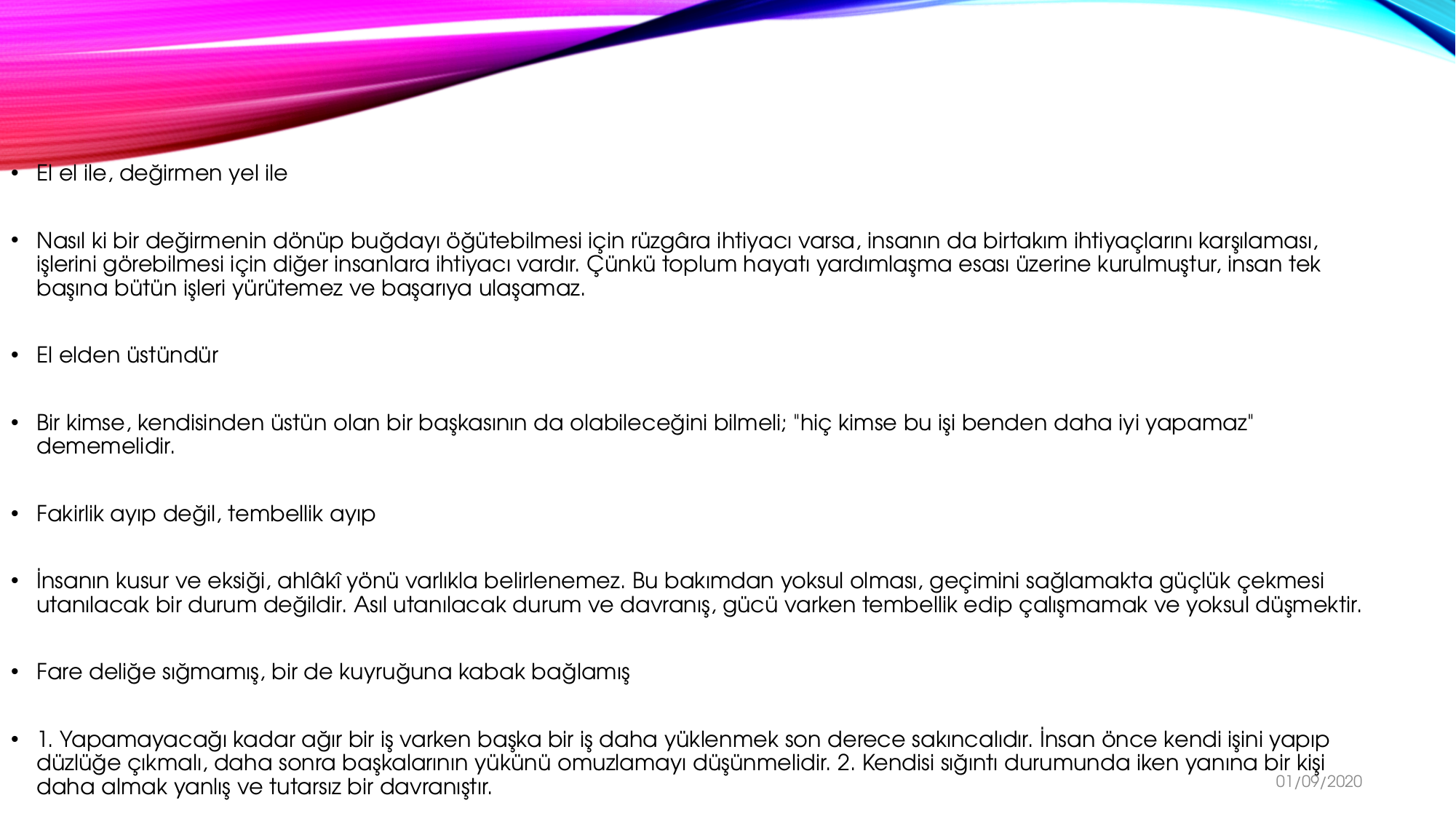

El el ile, değirmen yel ile

Nasıl ki bir değirmenin dönüp buğdayı öğütebilmesi için rüzgâra ihtiyacı varsa, insanın da birtakım ihtiyaçlarını karşılaması, işlerini görebilmesi için diğer insanlara ihtiyacı vardır. Çünkü toplum hayatı yardımlaşma esası üzerine kurulmuştur, insan tek başına bütün işleri yürütemez ve başarıya ulaşamaz.

El elden üstündür

Bir kimse, kendisinden üstün olan bir başkasının da olabileceğini bilmeli; "hiç kimse bu işi benden daha iyi yapamaz" dememelidir.

Fakirlik ayıp değil, tembellik ayıp

İnsanın kusur ve eksiği, ahlâkî yönü varlıkla belirlenemez. Bu bakımdan yoksul olması, geçimini sağlamakta güçlük çekmesi utanılacak bir durum değildir. Asıl utanılacak durum ve davranış, gücü varken tembellik edip çalışmamak ve yoksul düşmektir.

Fare deliğe sığmamış, bir de kuyruğuna kabak bağlamış

1. Yapamayacağı kadar ağır bir iş varken başka bir iş daha yüklenmek son derece sakıncalıdır. İnsan önce kendi işini yapıp düzlüğe çıkmalı, daha sonra başkalarının yükünü omuzlamayı düşünmelidir. 2. Kendisi sığıntı durumunda iken yanına bir kişi daha almak yanlış ve tutarsız bir davranıştır.

01/09/2020